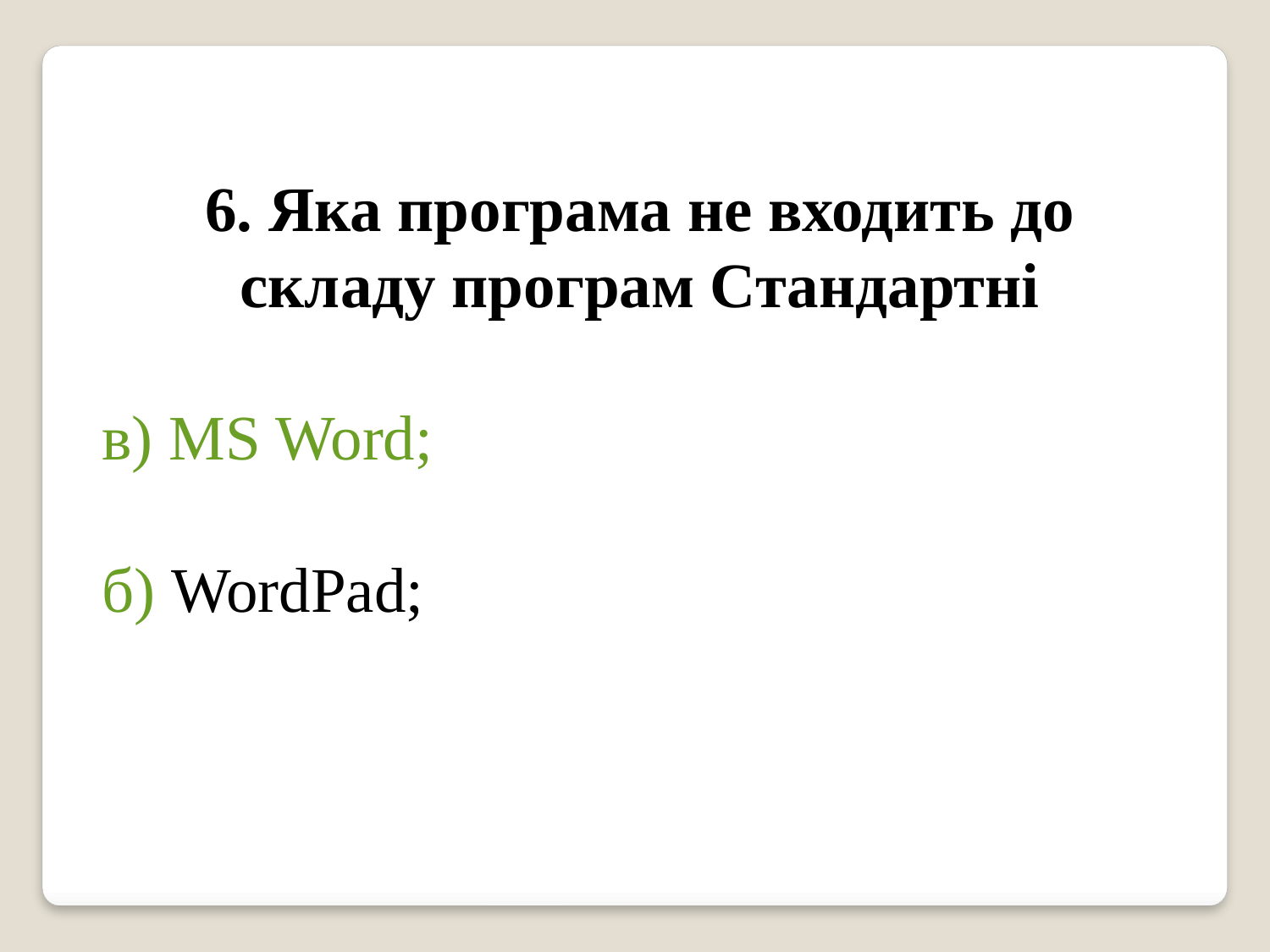

6. Яка програма не входить до складу програм Стандартні

в) MS Word;

б) WordPad;